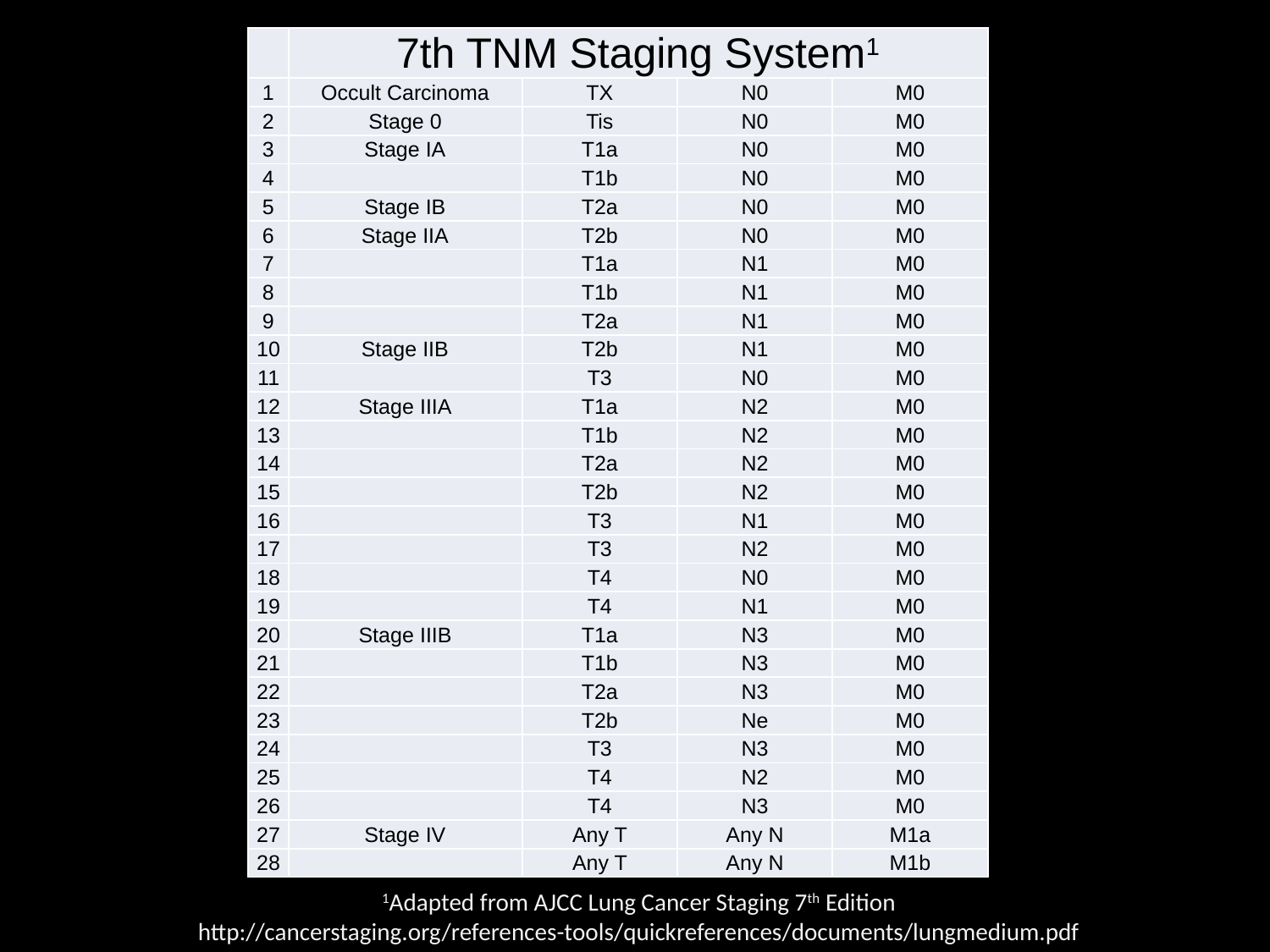

|  | 7th TNM Staging System1 |  |  |  |
| --- | --- | --- | --- | --- |
| 1 | Occult Carcinoma | TX | N0 | M0 |
| 2 | Stage 0 | Tis | N0 | M0 |
| 3 | Stage IA | T1a | N0 | M0 |
| 4 |  | T1b | N0 | M0 |
| 5 | Stage IB | T2a | N0 | M0 |
| 6 | Stage IIA | T2b | N0 | M0 |
| 7 |  | T1a | N1 | M0 |
| 8 |  | T1b | N1 | M0 |
| 9 |  | T2a | N1 | M0 |
| 10 | Stage IIB | T2b | N1 | M0 |
| 11 |  | T3 | N0 | M0 |
| 12 | Stage IIIA | T1a | N2 | M0 |
| 13 |  | T1b | N2 | M0 |
| 14 |  | T2a | N2 | M0 |
| 15 |  | T2b | N2 | M0 |
| 16 |  | T3 | N1 | M0 |
| 17 |  | T3 | N2 | M0 |
| 18 |  | T4 | N0 | M0 |
| 19 |  | T4 | N1 | M0 |
| 20 | Stage IIIB | T1a | N3 | M0 |
| 21 |  | T1b | N3 | M0 |
| 22 |  | T2a | N3 | M0 |
| 23 |  | T2b | Ne | M0 |
| 24 |  | T3 | N3 | M0 |
| 25 |  | T4 | N2 | M0 |
| 26 |  | T4 | N3 | M0 |
| 27 | Stage IV | Any T | Any N | M1a |
| 28 |  | Any T | Any N | M1b |
1Adapted from AJCC Lung Cancer Staging 7th Edition
http://cancerstaging.org/references-tools/quickreferences/documents/lungmedium.pdf